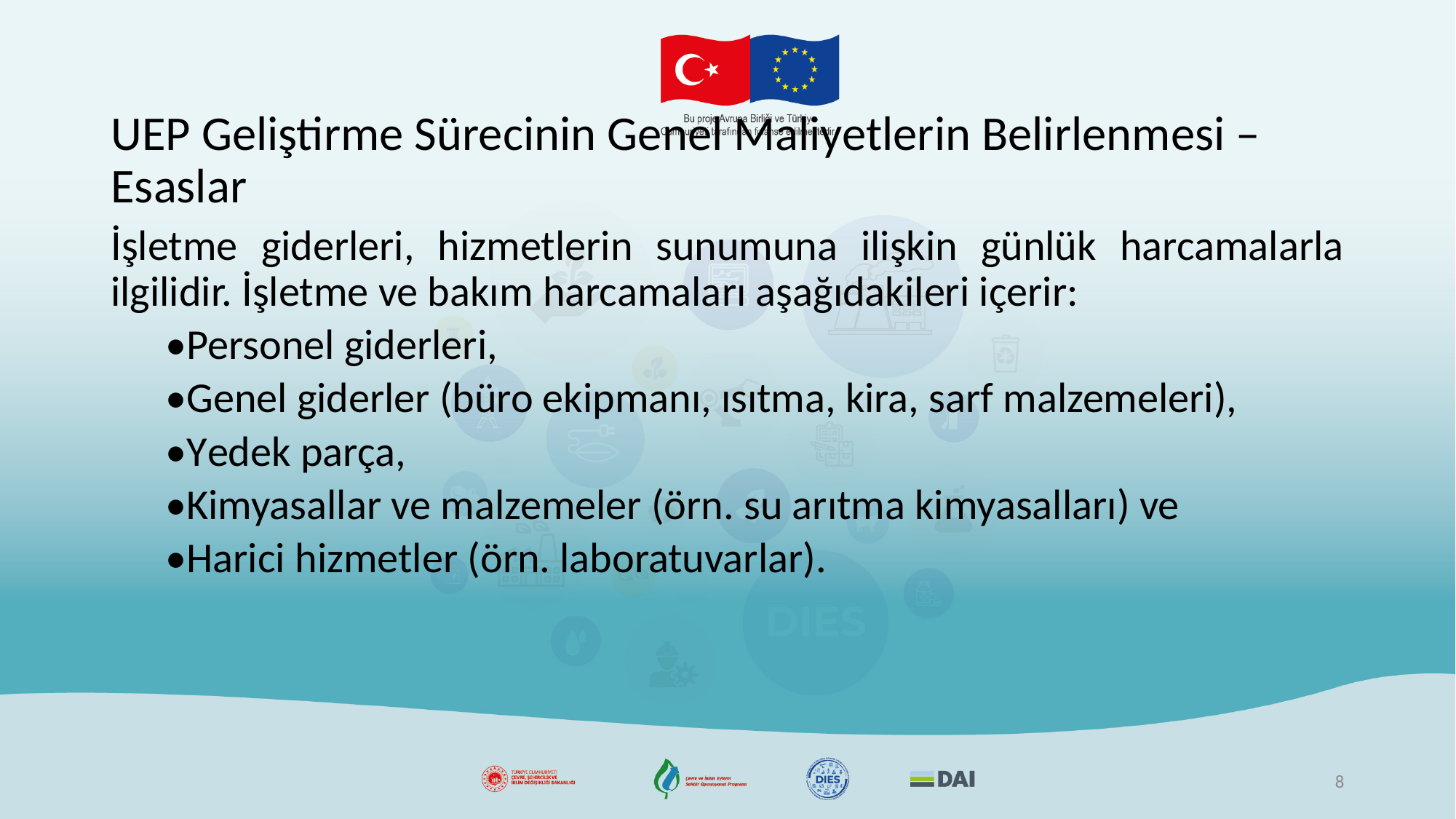

# UEP Geliştirme Sürecinin Genel Maliyetlerin Belirlenmesi – Esaslar
İşletme giderleri, hizmetlerin sunumuna ilişkin günlük harcamalarla ilgilidir. İşletme ve bakım harcamaları aşağıdakileri içerir:
•Personel giderleri,
•Genel giderler (büro ekipmanı, ısıtma, kira, sarf malzemeleri),
•Yedek parça,
•Kimyasallar ve malzemeler (örn. su arıtma kimyasalları) ve
•Harici hizmetler (örn. laboratuvarlar).

8